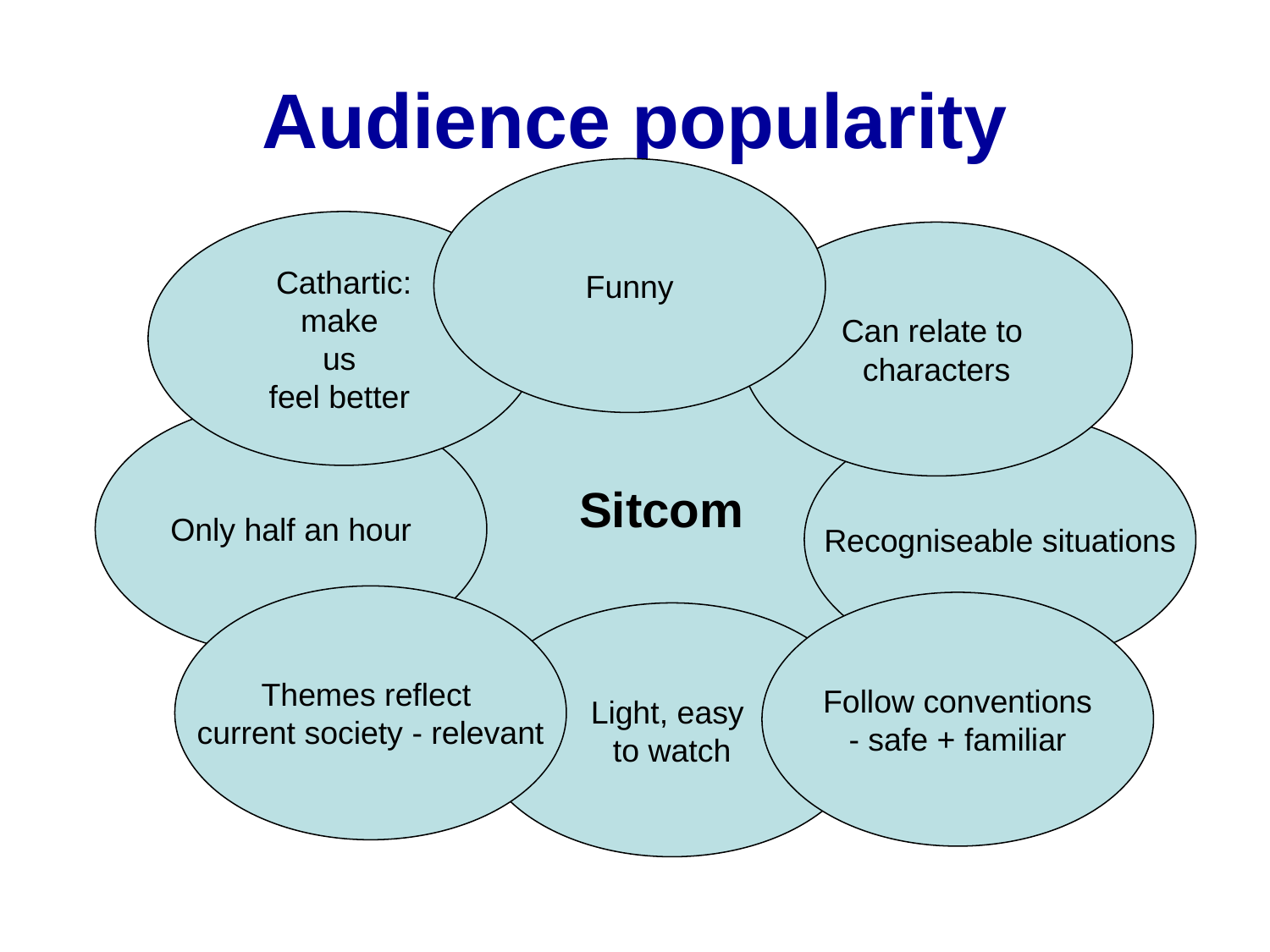

# Audience popularity
Funny
Cathartic:
make
us
feel better
Can relate to
characters
Sitcom
Only half an hour
Recogniseable situations
Themes reflect
current society - relevant
Follow conventions
- safe + familiar
Light, easy
to watch